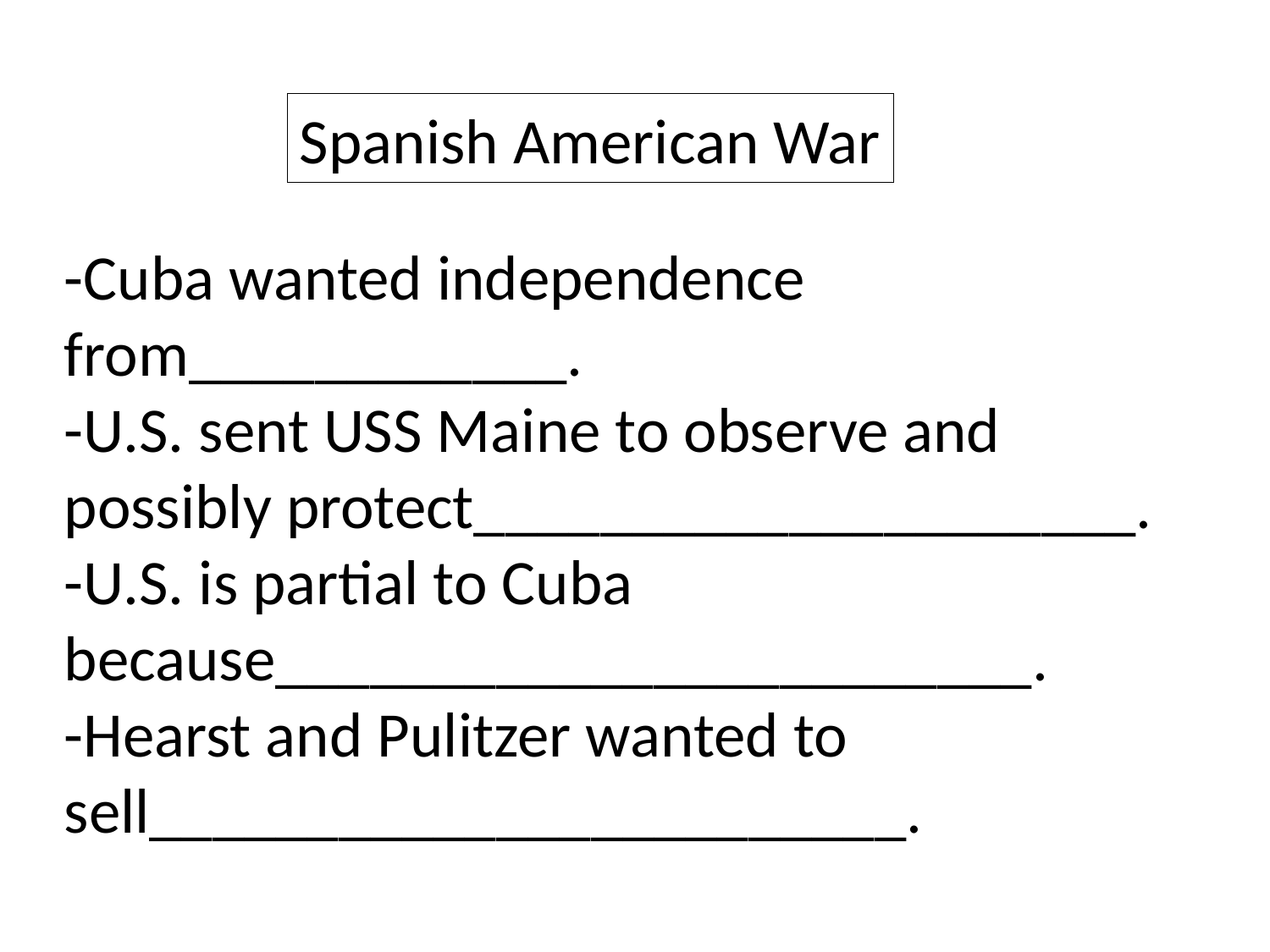

Spanish American War
-Cuba wanted independence from____________.
-U.S. sent USS Maine to observe and possibly protect_____________________.
-U.S. is partial to Cuba because________________________.
-Hearst and Pulitzer wanted to sell________________________.